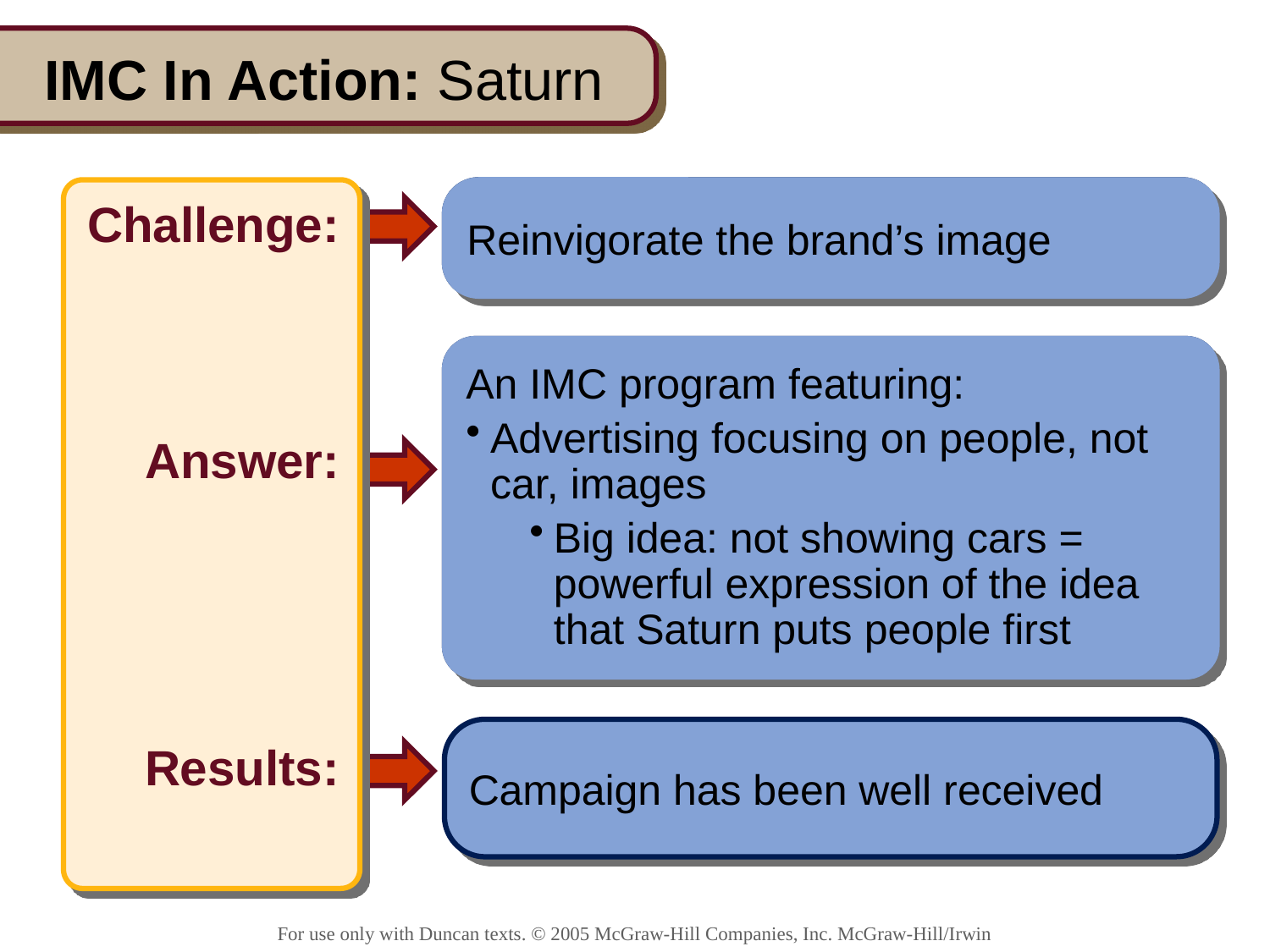

# IMC In Action: Saturn

Challenge:
Answer:
Results:
Reinvigorate the brand’s image

Reinvigorate the brand’s image
An IMC program featuring:
Advertising focusing on people, not car, images
Big idea: not showing cars = powerful expression of the idea that Saturn puts people first

An IMC program featuring:
Advertising focusing on people, not car, images
Big idea: not showing cars = powerful expression of the idea that Saturn puts people first
Campaign has been well received